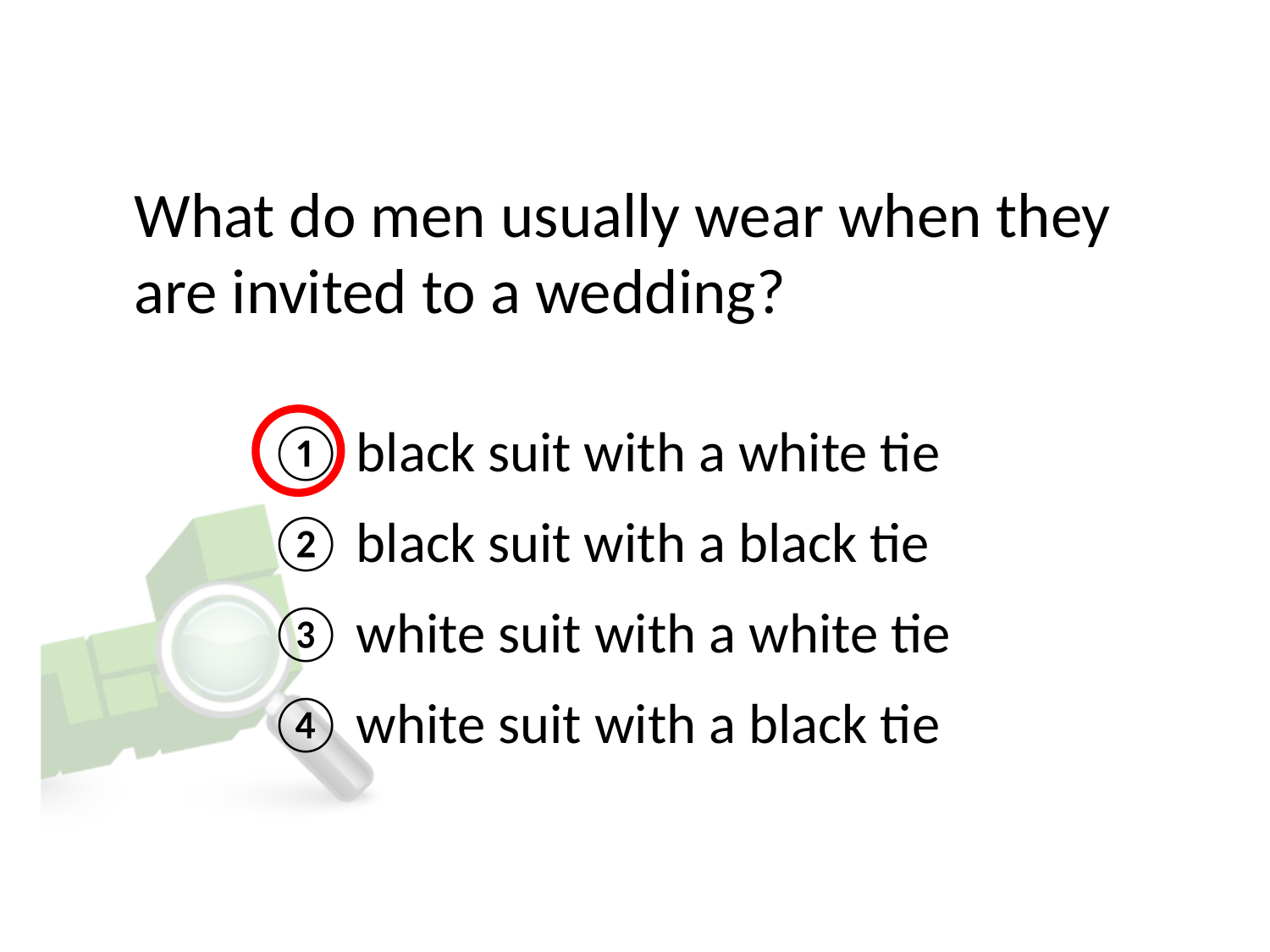

# What do men usually wear when they are invited to a wedding?
① black suit with a white tie
② black suit with a black tie
③ white suit with a white tie
④ white suit with a black tie